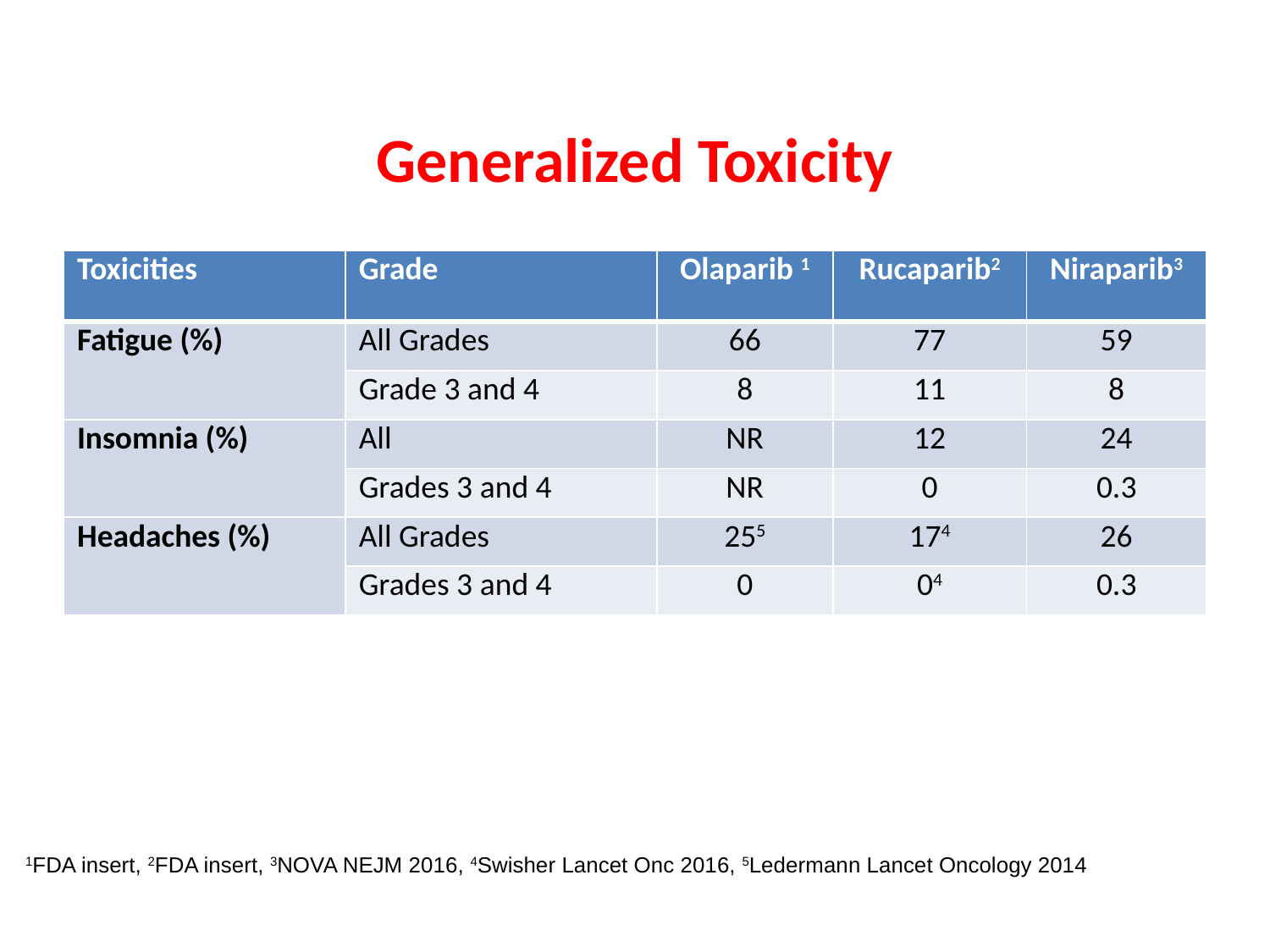

# Generalized Toxicity
| Toxicities | Grade | Olaparib 1 | Rucaparib2 | Niraparib3 |
| --- | --- | --- | --- | --- |
| Fatigue (%) | All Grades | 66 | 77 | 59 |
|  | Grade 3 and 4 | 8 | 11 | 8 |
| Insomnia (%) | All | NR | 12 | 24 |
|  | Grades 3 and 4 | NR | 0 | 0.3 |
| Headaches (%) | All Grades | 255 | 174 | 26 |
|  | Grades 3 and 4 | 0 | 04 | 0.3 |
1FDA insert, 2FDA insert, 3NOVA NEJM 2016, 4Swisher Lancet Onc 2016, 5Ledermann Lancet Oncology 2014